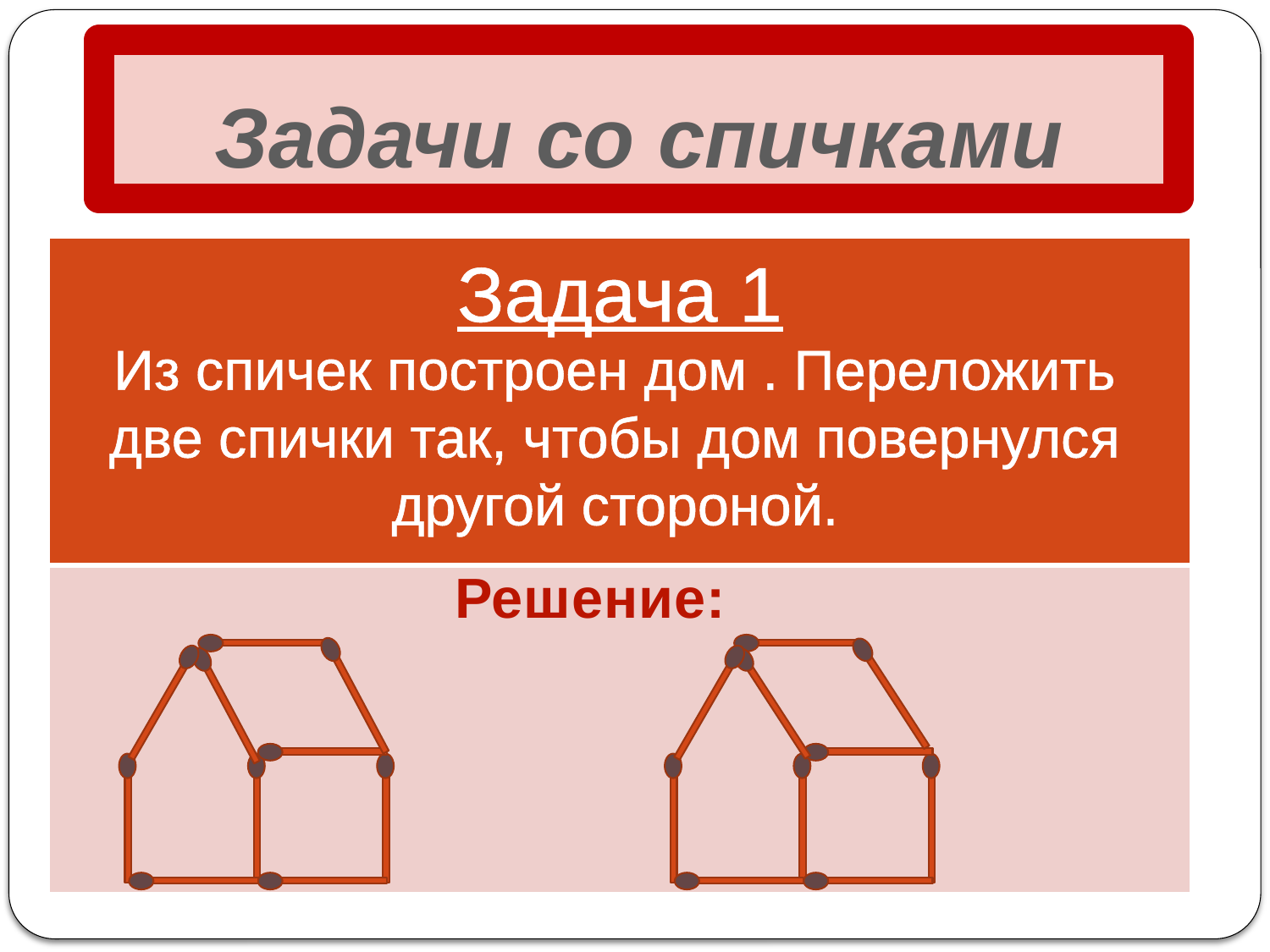

# Задачи со спичками
Задача 1
|  |
| --- |
|  |
Из спичек построен дом . Переложить две спички так, чтобы дом повернулся другой стороной.
Решение: